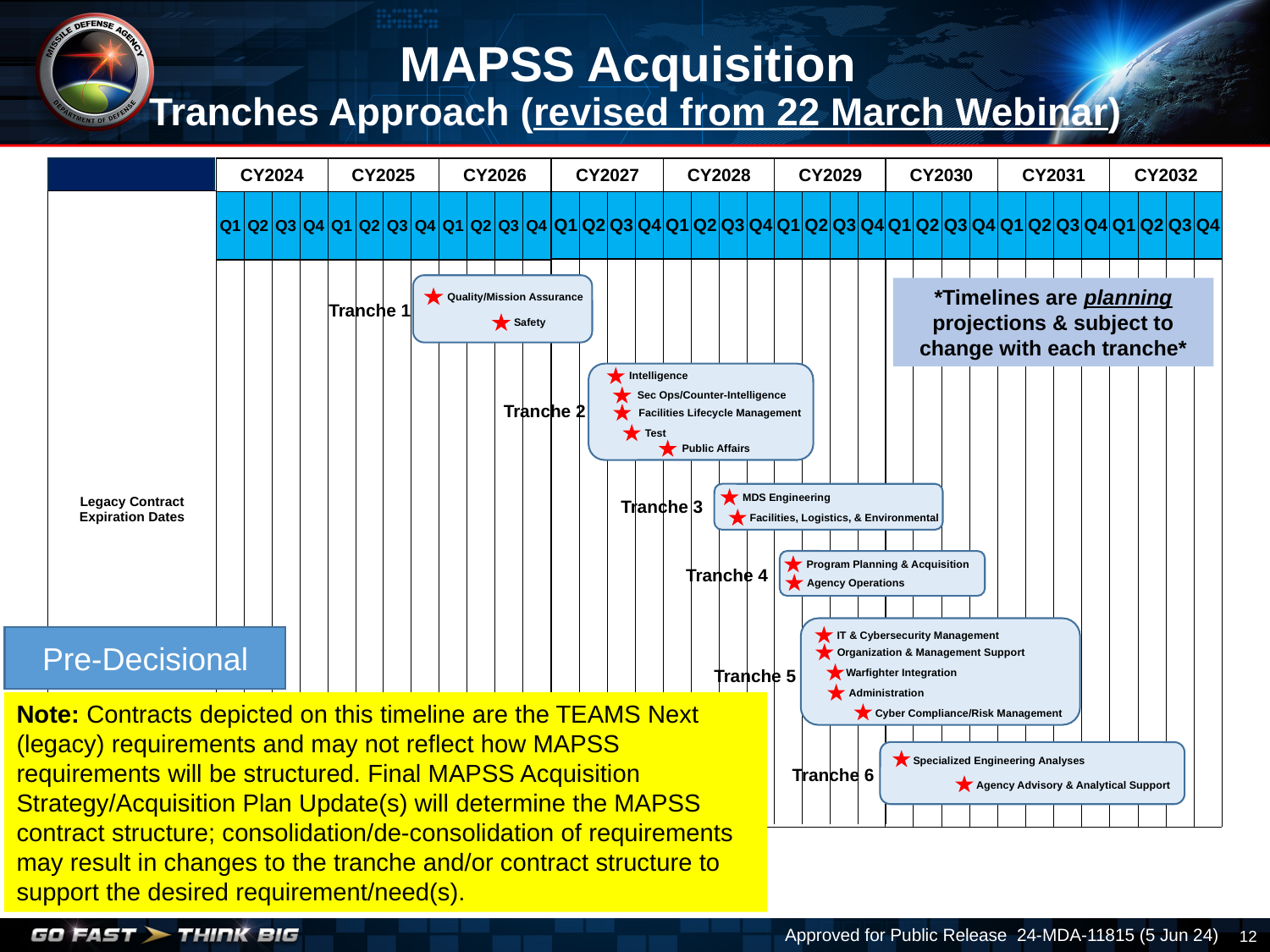

# MAPSS Acquisition Tranches Approach (revised from 22 March Webinar)

| CY2030 |  |  |  | CY2031 |  |  |  | CY2032 |  |  |  |
| --- | --- | --- | --- | --- | --- | --- | --- | --- | --- | --- | --- |
| Q1 | Q2 | Q3 | Q4 | Q1 | Q2 | Q3 | Q4 | Q1 | Q2 | Q3 | Q4 |
|  |  |  |  |  |  |  |  |  |  |  |  |
|  |  |  |  |  |  |  |  |  |  |  |  |
|  |  |  |  |  |  |  |  |  |  |  |  |
|  |  |  |  |  |  |  |  |  |  |  |  |
|  |  |  |  |  |  |  |  |  |  |  |  |
|  |  |  |  |  |  |  |  |  |  |  |  |
|  |  |  |  |  |  |  |  |  |  |  |  |
|  |  |  |  |  |  |  |  |  |  |  |  |
|  |  |  |  |  |  |  |  |  |  |  |  |
|  |  |  |  |  |  |  |  |  |  |  |  |
|  |  |  |  |  |  |  |  |  |  |  |  |
|  |  |  |  |  |  |  |  |  |  |  |  |
|  |  |  |  |  |  |  |  |  |  |  |  |
|  |  |  |  |  |  |  |  |  |  |  |  |
|  |  |  |  |  |  |  |  |  |  |  |  |
|  |  |  |  |  |  |  |  |  |  |  |  |
|  |  |  |  |  |  |  |  |  |  |  |  |
| CY2027 |  |  |  | CY2028 |  |  |  | CY2029 |  |  |  |
| --- | --- | --- | --- | --- | --- | --- | --- | --- | --- | --- | --- |
| Q1 | Q2 | Q3 | Q4 | Q1 | Q2 | Q3 | Q4 | Q1 | Q2 | Q3 | Q4 |
|  |  |  |  |  |  |  |  |  |  |  |  |
|  |  |  |  |  |  |  |  |  |  |  |  |
|  |  |  |  |  |  |  |  |  |  |  |  |
|  |  |  |  |  |  |  |  |  |  |  |  |
|  |  |  |  |  |  |  |  |  |  |  |  |
|  |  |  |  |  |  |  |  |  |  |  |  |
|  |  |  |  |  |  |  |  |  |  |  |  |
|  |  |  |  |  |  |  |  |  |  |  |  |
|  |  |  |  |  |  |  |  |  |  |  |  |
|  |  |  |  |  |  |  |  |  |  |  |  |
|  |  |  |  |  |  |  |  |  |  |  |  |
|  |  |  |  |  |  |  |  |  |  |  |  |
|  |  |  |  |  |  |  |  |  |  |  |  |
|  |  |  |  |  |  |  |  |  |  |  |  |
|  |  |  |  |  |  |  |  |  |  |  |  |
|  |  |  |  |  |  |  |  |  |  |  |  |
|  |  |  |  |  |  |  |  |  |  |  |  |
| CY2024 |  |  |  | CY2025 |  |  |  | CY2026 |  |  |  |
| --- | --- | --- | --- | --- | --- | --- | --- | --- | --- | --- | --- |
| Q1 | Q2 | Q3 | Q4 | Q1 | Q2 | Q3 | Q4 | Q1 | Q2 | Q3 | Q4 |
|  |  |  |  |  |  |  |  |  |  |  |  |
|  |  |  |  |  |  |  |  |  |  |  |  |
|  |  |  |  |  |  |  |  |  |  |  |  |
|  |  |  |  |  |  |  |  |  |  |  |  |
|  |  |  |  |  |  |  |  |  |  |  |  |
|  |  |  |  |  |  |  |  |  |  |  |  |
|  |  |  |  |  |  |  |  |  |  |  |  |
|  |  |  |  |  |  |  |  |  |  |  |  |
|  |  |  |  |  |  |  |  |  |  |  |  |
|  |  |  |  |  |  |  |  |  |  |  |  |
|  |  |  |  |  |  |  |  |  |  |  |  |
|  |  |  |  |  |  |  |  |  |  |  |  |
|  |  |  |  |  |  |  |  |  |  |  |  |
|  |  |  |  |  |  |  |  |  |  |  |  |
|  |  |  |  |  |  |  |  |  |  |  |  |
|  |  |  |  |  |  |  |  |  |  |  |  |
|  |  |  |  |  |  |  |  |  |  |  |  |
Legacy Contract Expiration Dates

Quality/Mission Assurance

Safety

Tranche 1
*Timelines are planning projections & subject to change with each tranche*

Intelligence

Sec Ops/Counter-Intelligence

Facilities Lifecycle Management

Test

Public Affairs

Tranche 2

MDS Engineering

Facilities, Logistics, & Environmental

Tranche 3

Program Planning & Acquisition

Agency Operations

Tranche 4

IT & Cybersecurity Management

Organization & Management Support

Warfighter Integration

Administration

Cyber Compliance/Risk Management
Tranche 5
Pre-Decisional
Note: Contracts depicted on this timeline are the TEAMS Next (legacy) requirements and may not reflect how MAPSS requirements will be structured. Final MAPSS Acquisition Strategy/Acquisition Plan Update(s) will determine the MAPSS contract structure; consolidation/de-consolidation of requirements may result in changes to the tranche and/or contract structure to support the desired requirement/need(s).

Specialized Engineering Analyses

Agency Advisory & Analytical Support
Tranche 6
Approved for Public Release  24-MDA-11815 (5 Jun 24)
12